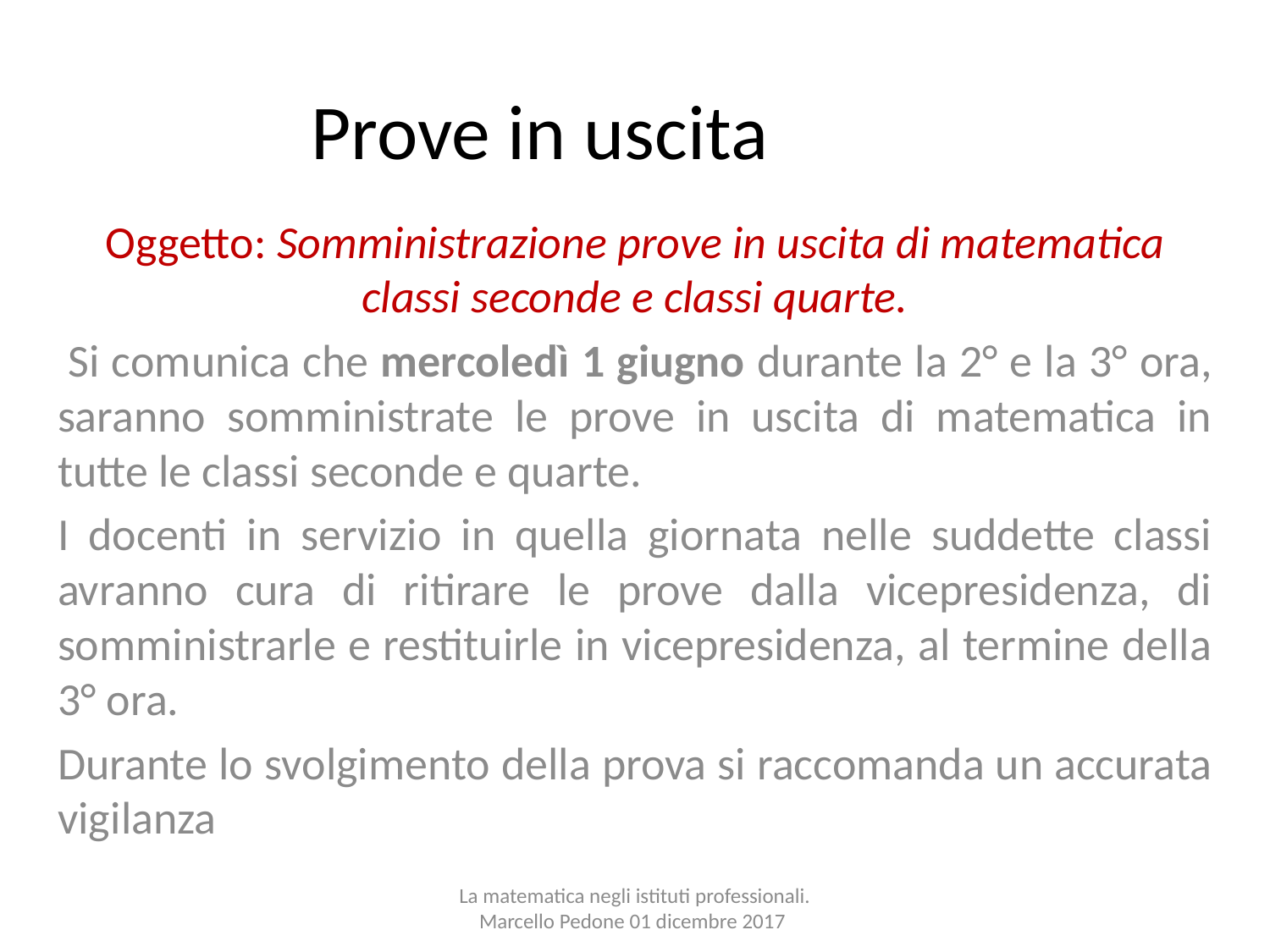

# Prove in uscita
Oggetto: Somministrazione prove in uscita di matematica classi seconde e classi quarte.
 Si comunica che mercoledì 1 giugno durante la 2° e la 3° ora, saranno somministrate le prove in uscita di matematica in tutte le classi seconde e quarte.
I docenti in servizio in quella giornata nelle suddette classi avranno cura di ritirare le prove dalla vicepresidenza, di somministrarle e restituirle in vicepresidenza, al termine della 3° ora.
Durante lo svolgimento della prova si raccomanda un accurata vigilanza

La matematica negli istituti professionali. Marcello Pedone 01 dicembre 2017